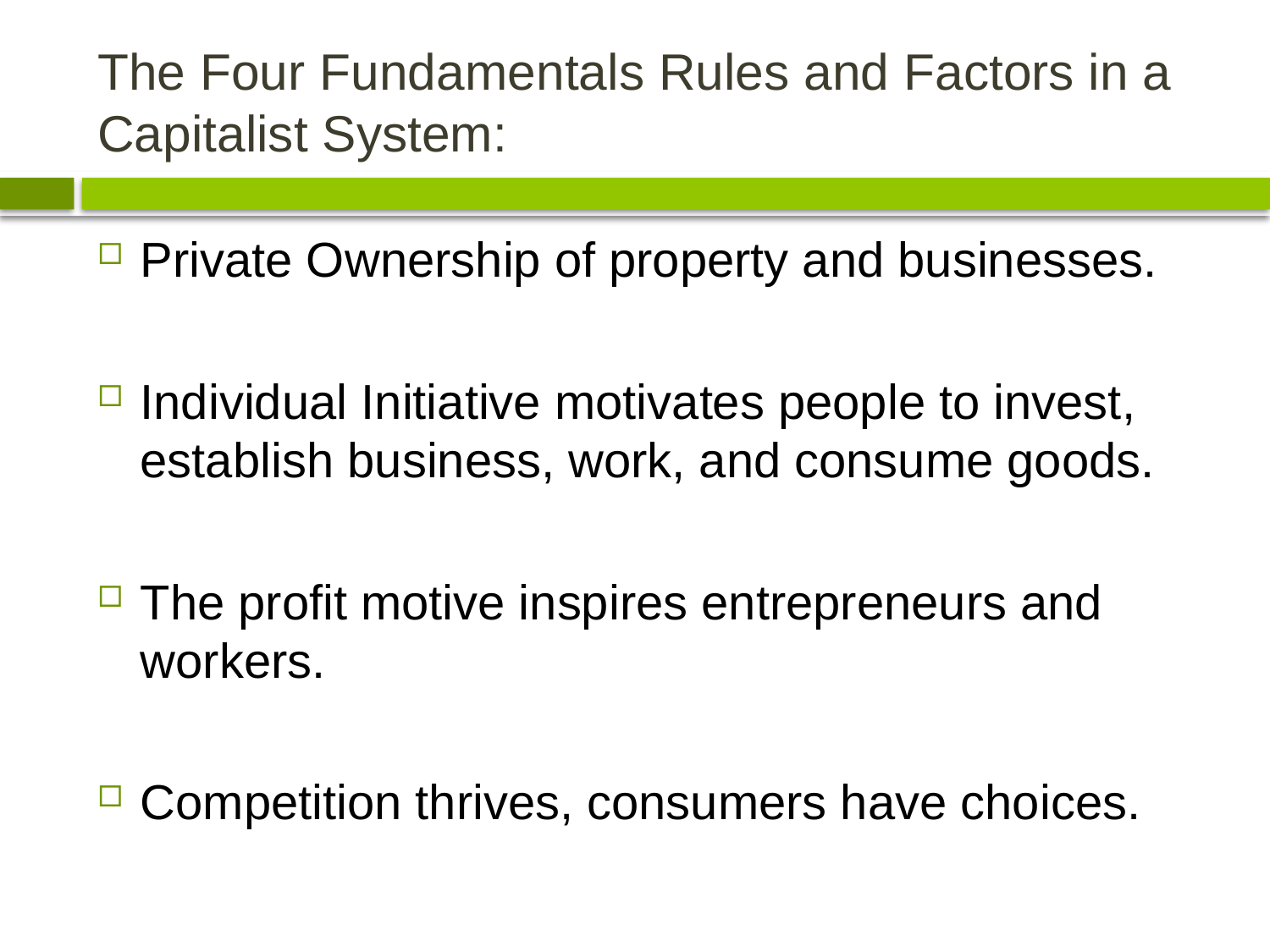

# The Four Fundamentals Rules and Factors in a Capitalist System:
Private Ownership of property and businesses.

Individual Initiative motivates people to invest, establish business, work, and consume goods.

The profit motive inspires entrepreneurs and workers.

Competition thrives, consumers have choices.